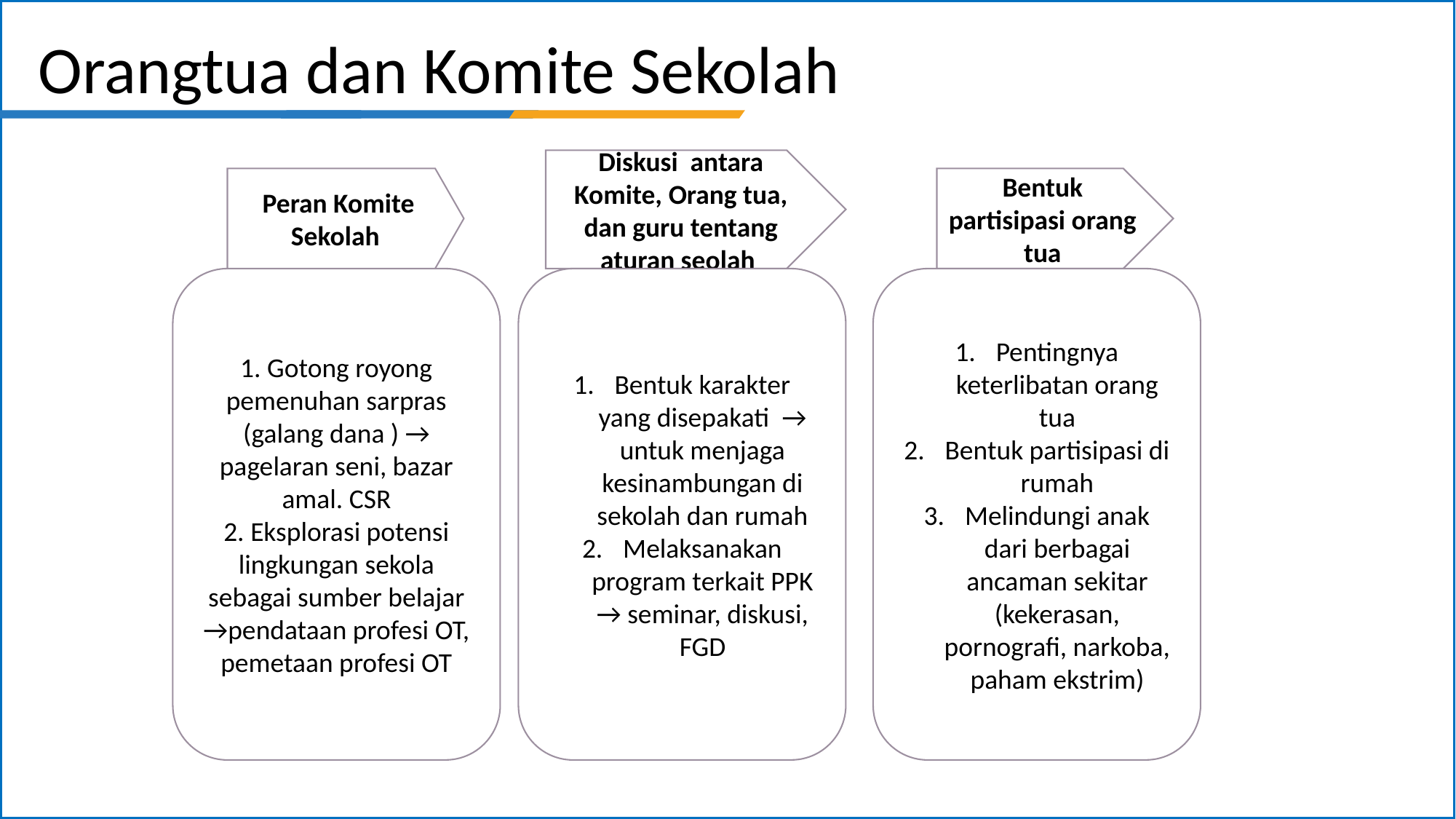

# Orangtua dan Komite Sekolah

Diskusi  antara Komite, Orang tua, dan guru tentang aturan seolah
Peran Komite Sekolah
Bentuk partisipasi orang tua
1. Gotong royong pemenuhan sarpras (galang dana ) →
pagelaran seni, bazar amal. CSR
2. Eksplorasi potensi lingkungan sekola sebagai sumber belajar →pendataan profesi OT, pemetaan profesi OT
Bentuk karakter yang disepakati  → untuk menjaga kesinambungan di sekolah dan rumah
Melaksanakan program terkait PPK → seminar, diskusi, FGD
Pentingnya keterlibatan orang tua
Bentuk partisipasi di rumah
Melindungi anak dari berbagai ancaman sekitar (kekerasan, pornografi, narkoba, paham ekstrim)